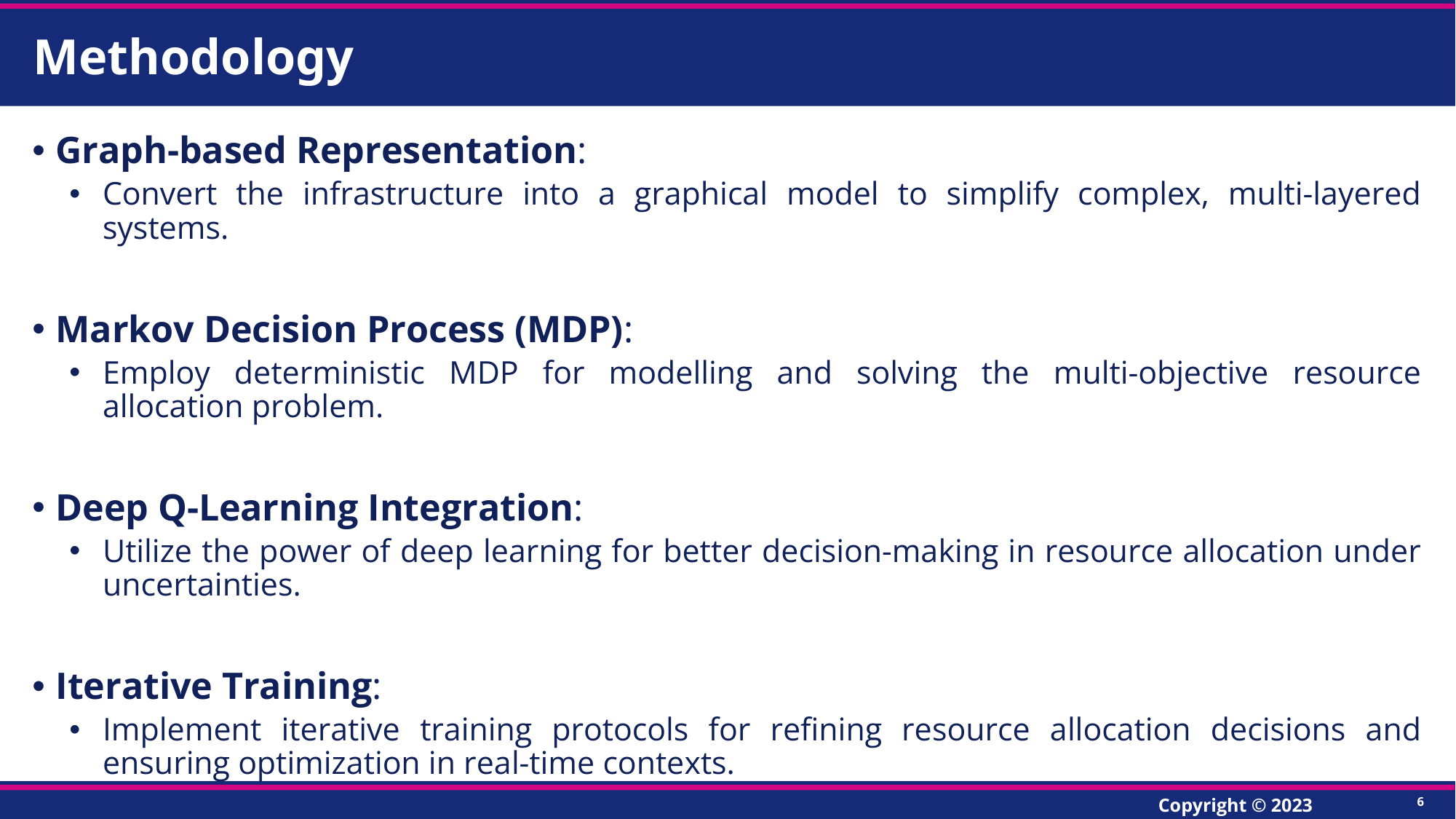

# Methodology
Graph-based Representation:
Convert the infrastructure into a graphical model to simplify complex, multi-layered systems.

Markov Decision Process (MDP):
Employ deterministic MDP for modelling and solving the multi-objective resource allocation problem.

Deep Q-Learning Integration:
Utilize the power of deep learning for better decision-making in resource allocation under uncertainties.

Iterative Training:
Implement iterative training protocols for refining resource allocation decisions and ensuring optimization in real-time contexts.
6